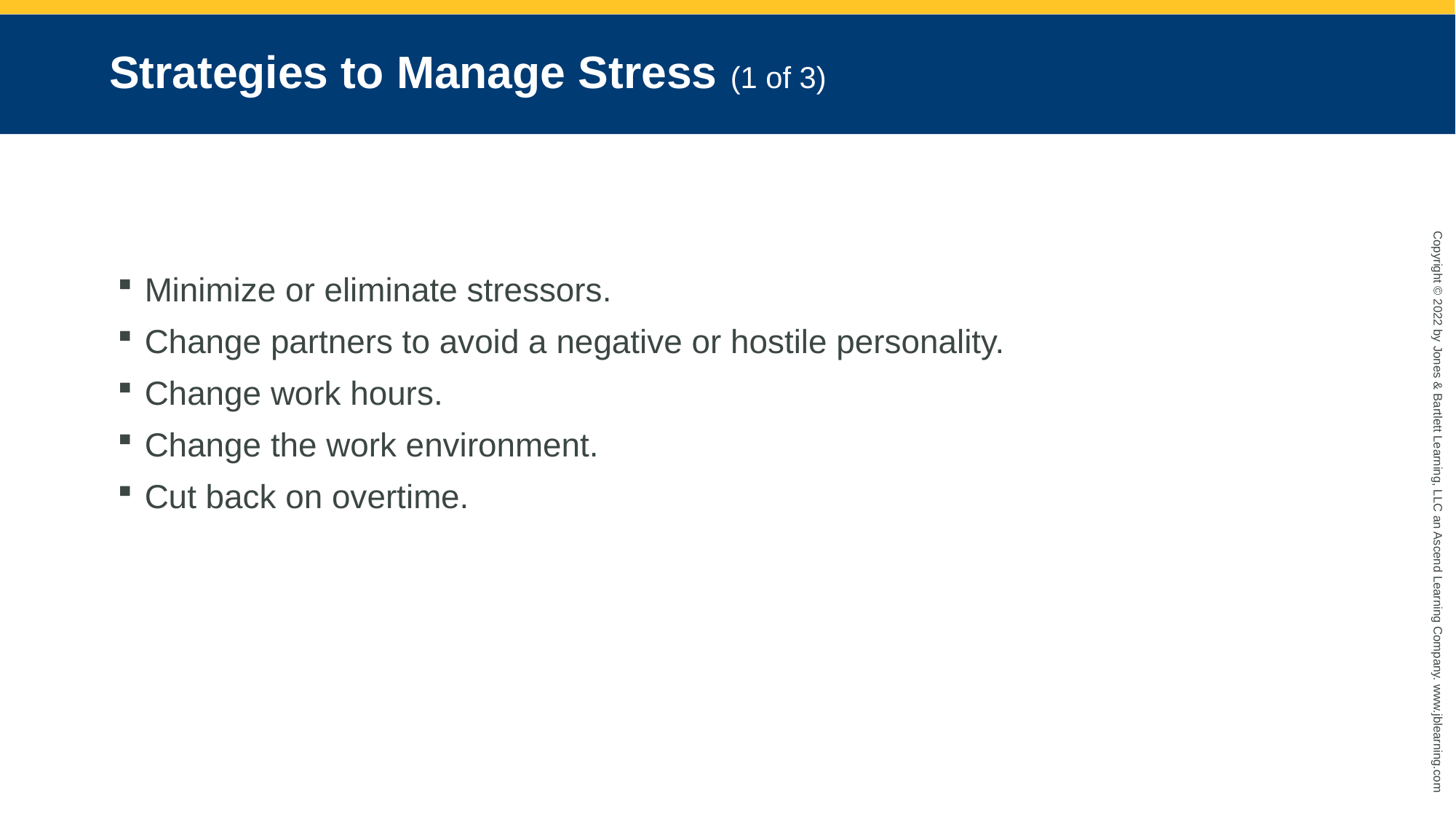

# Strategies to Manage Stress (1 of 3)
Minimize or eliminate stressors.
Change partners to avoid a negative or hostile personality.
Change work hours.
Change the work environment.
Cut back on overtime.